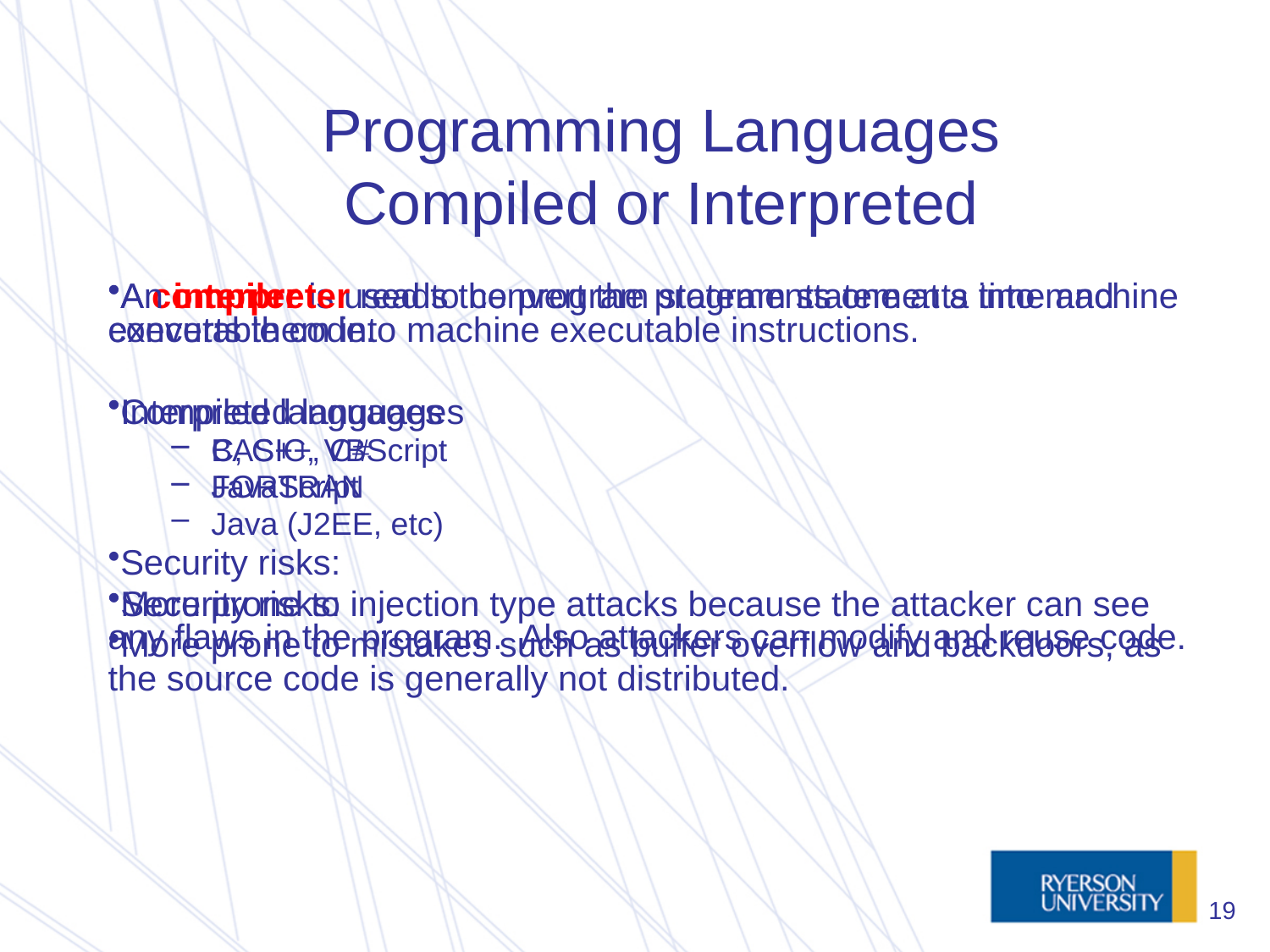

# Programming Languages Compiled or Interpreted
A compiler is used to convert the program statements into machine executable code.

Compiled languages
C, C++, C#
FORTRAN
Java (J2EE, etc)

Security risks:
More prone to mistakes such as buffer overflow and backdoors, as the source code is generally not distributed.
An interpreter reads the program statements one at a time and converts them into machine executable instructions.

Interpreted languages
BASIC, VBScript
JavaScript

Security risks:
More prone to injection type attacks because the attacker can see any flaws in the program.  Also attackers can modify and reuse code.
19